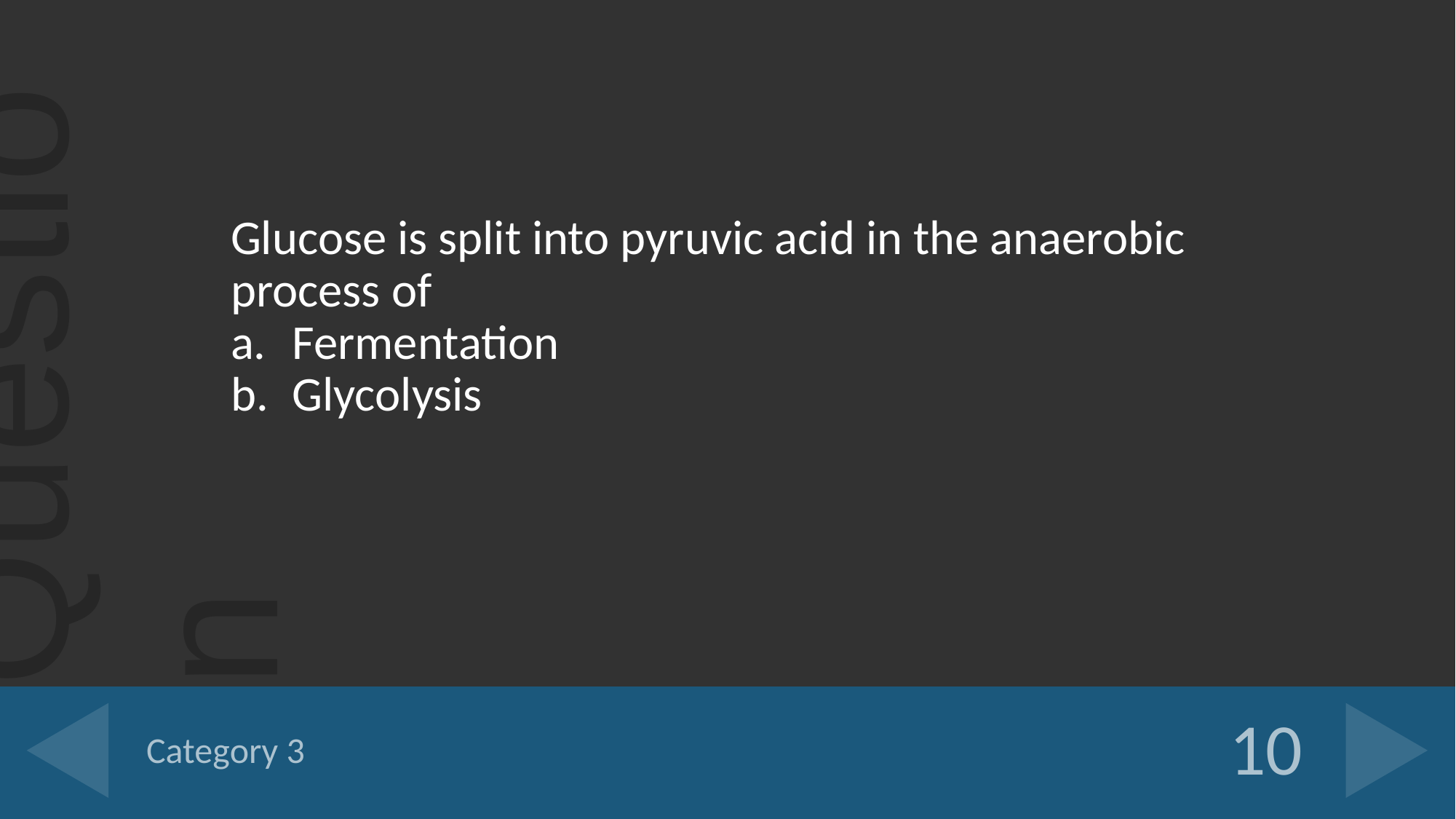

Glucose is split into pyruvic acid in the anaerobic process of
Fermentation
Glycolysis

# Category 3
10